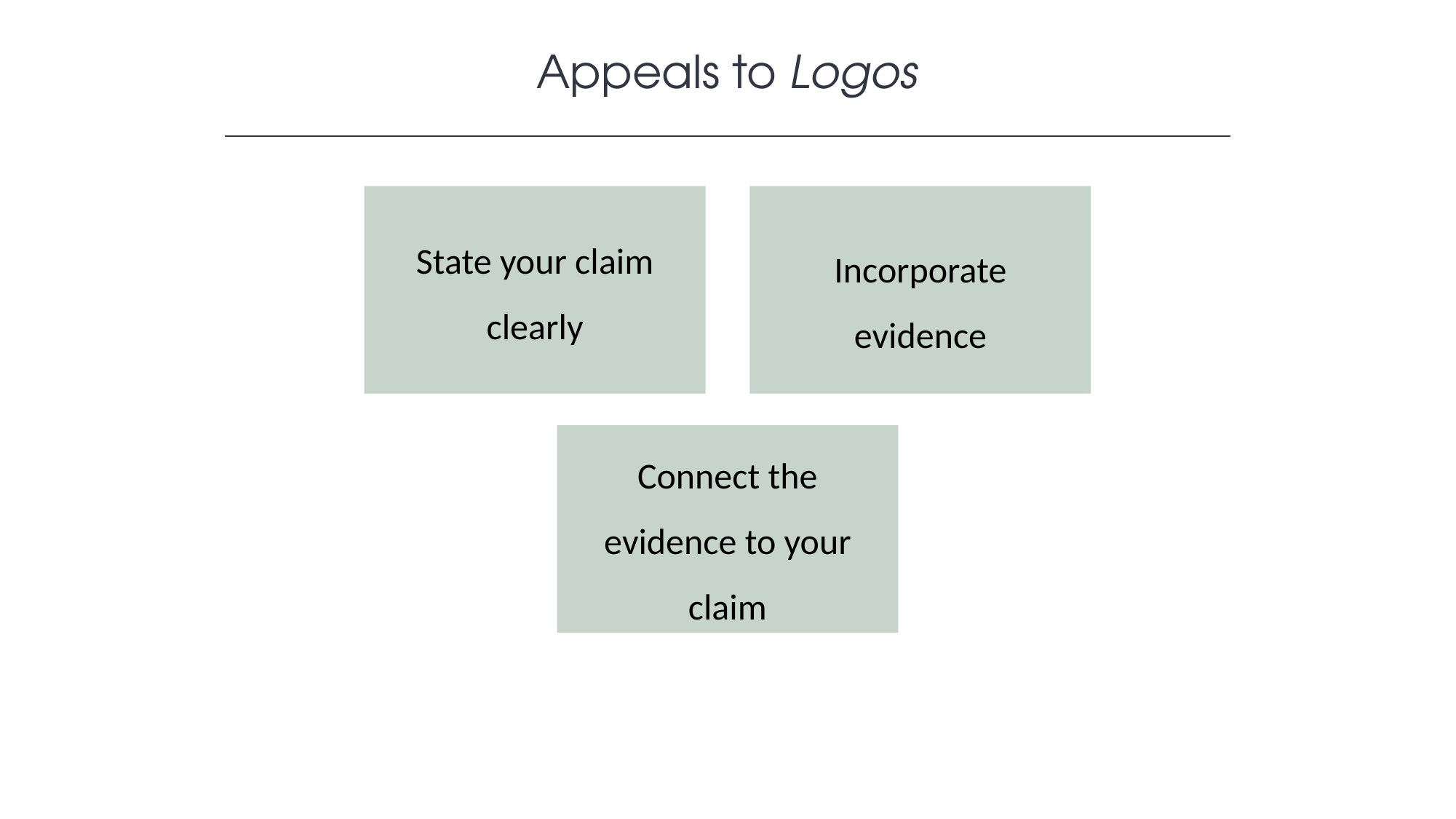

Appeals to Logos
HAWKES LEARNING

State your claim clearly

Incorporate evidence

Connect the evidence to your claim